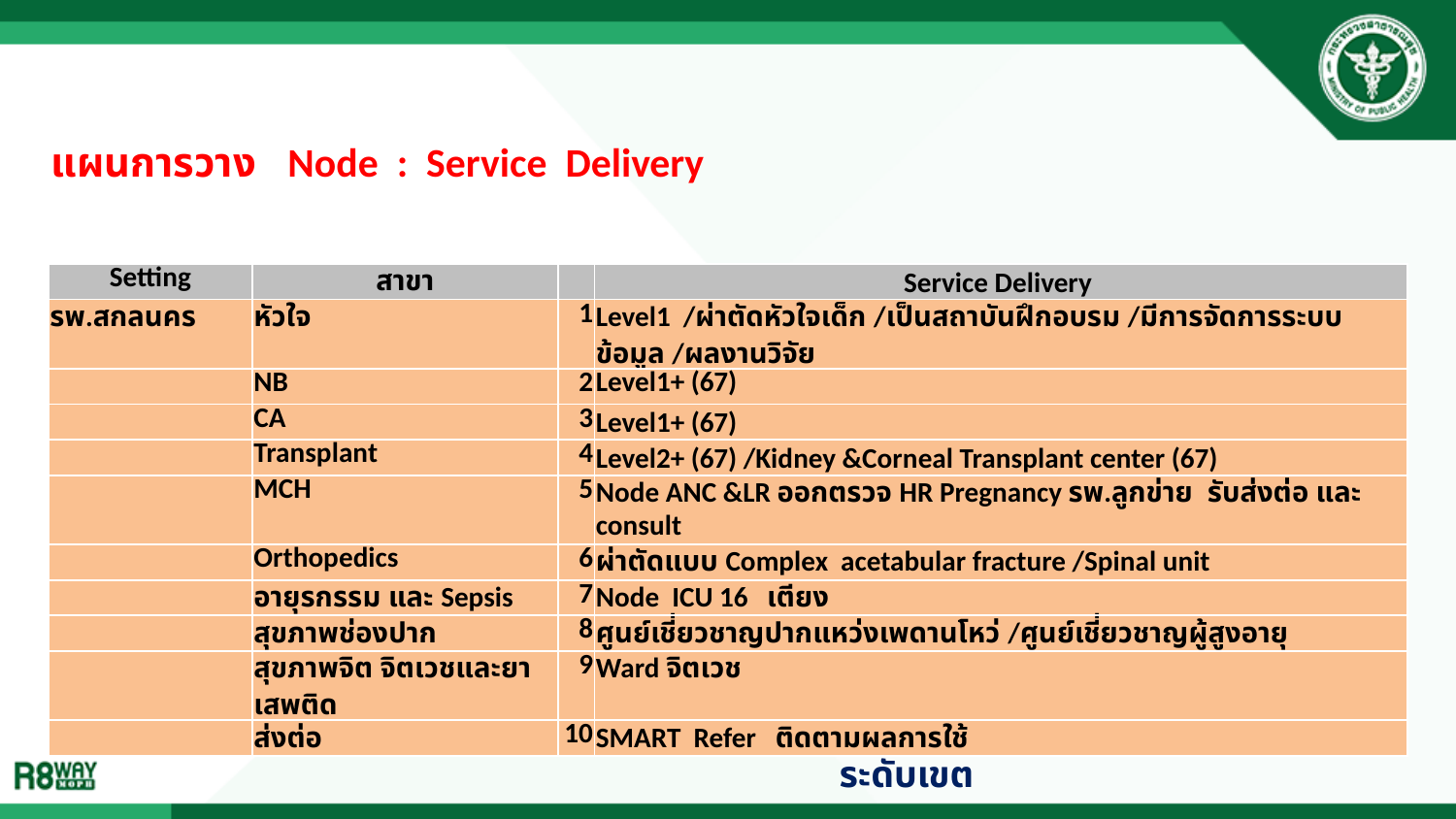

# แผนการวาง   Node  :  Service  Delivery
| Setting | สาขา |  | Service Delivery |
| --- | --- | --- | --- |
| รพ.สกลนคร | หัวใจ | 1 | Level1 /ผ่าตัดหัวใจเด็ก /เป็นสถาบันฝึกอบรม /มีการจัดการระบบข้อมูล /ผลงานวิจัย |
|  | NB | 2 | Level1+ (67) |
|  | CA | 3 | Level1+ (67) |
|  | Transplant | 4 | Level2+ (67) /Kidney &Corneal Transplant center (67) |
|  | MCH | 5 | Node ANC &LR ออกตรวจ HR Pregnancy รพ.ลูกข่าย รับส่งต่อ และ consult |
|  | Orthopedics | 6 | ผ่าตัดแบบ Complex acetabular fracture /Spinal unit |
|  | อายุรกรรม และ Sepsis | 7 | Node ICU 16 เตียง |
|  | สุขภาพช่องปาก | 8 | ศูนย์เชี่ยวชาญปากแหว่งเพดานโหว่ /ศูนย์เชี่ยวชาญผู้สูงอายุ |
|  | สุขภาพจิต จิตเวชและยาเสพติด | 9 | Ward จิตเวช |
|  | ส่งต่อ | 10 | SMART Refer ติดตามผลการใช้ |
ที่มา  แผนการวาง Service คกก. SP ระดับเขต